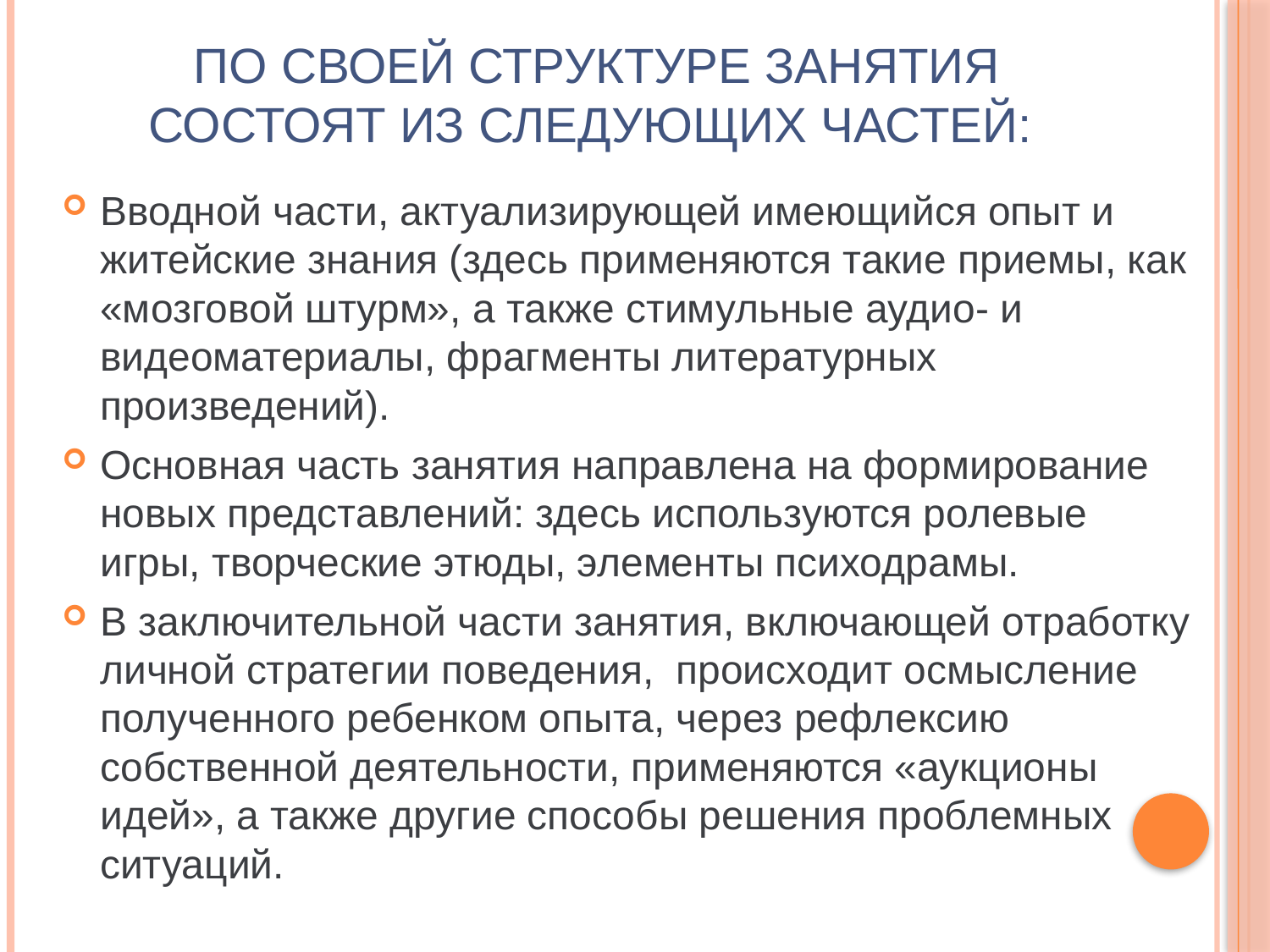

# По своей структуре занятия состоят из следующих частей:
Вводной части, актуализирующей имеющийся опыт и житейские знания (здесь применяются такие приемы, как «мозговой штурм», а также стимульные аудио- и видеоматериалы, фрагменты литературных произведений).
Основная часть занятия направлена на формирование новых представлений: здесь используются ролевые игры, творческие этюды, элементы психодрамы.
В заключительной части занятия, включающей отработку личной стратегии поведения,  происходит осмысление полученного ребенком опыта, через рефлексию собственной деятельности, применяются «аукционы идей», а также другие способы решения проблемных  ситуаций.